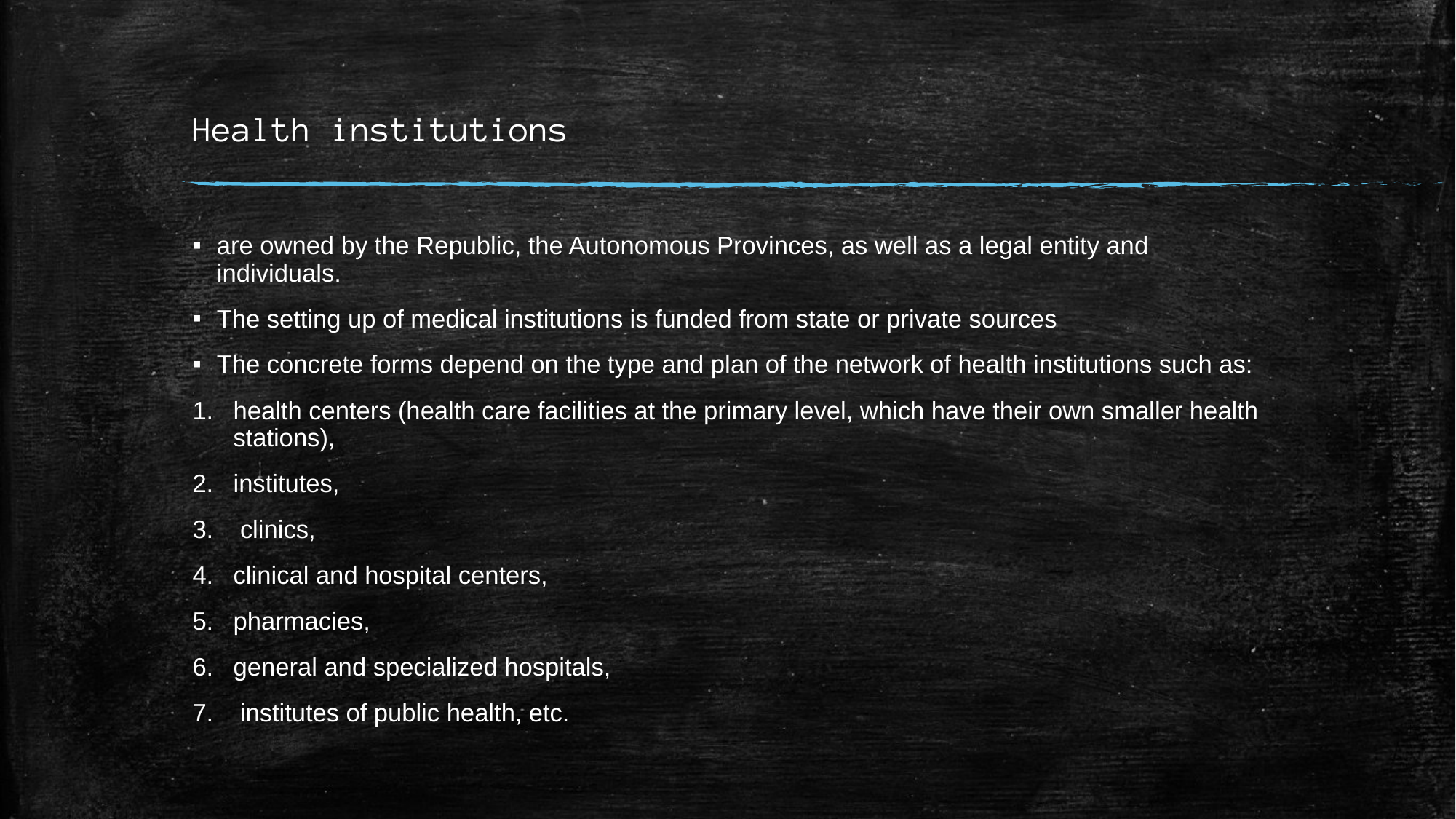

# Health institutions
are owned by the Republic, the Autonomous Provinces, as well as a legal entity and individuals.
The setting up of medical institutions is funded from state or private sources
The concrete forms depend on the type and plan of the network of health institutions such as:
health centers (health care facilities at the primary level, which have their own smaller health stations),
institutes,
 clinics,
clinical and hospital centers,
pharmacies,
general and specialized hospitals,
 institutes of public health, etc.